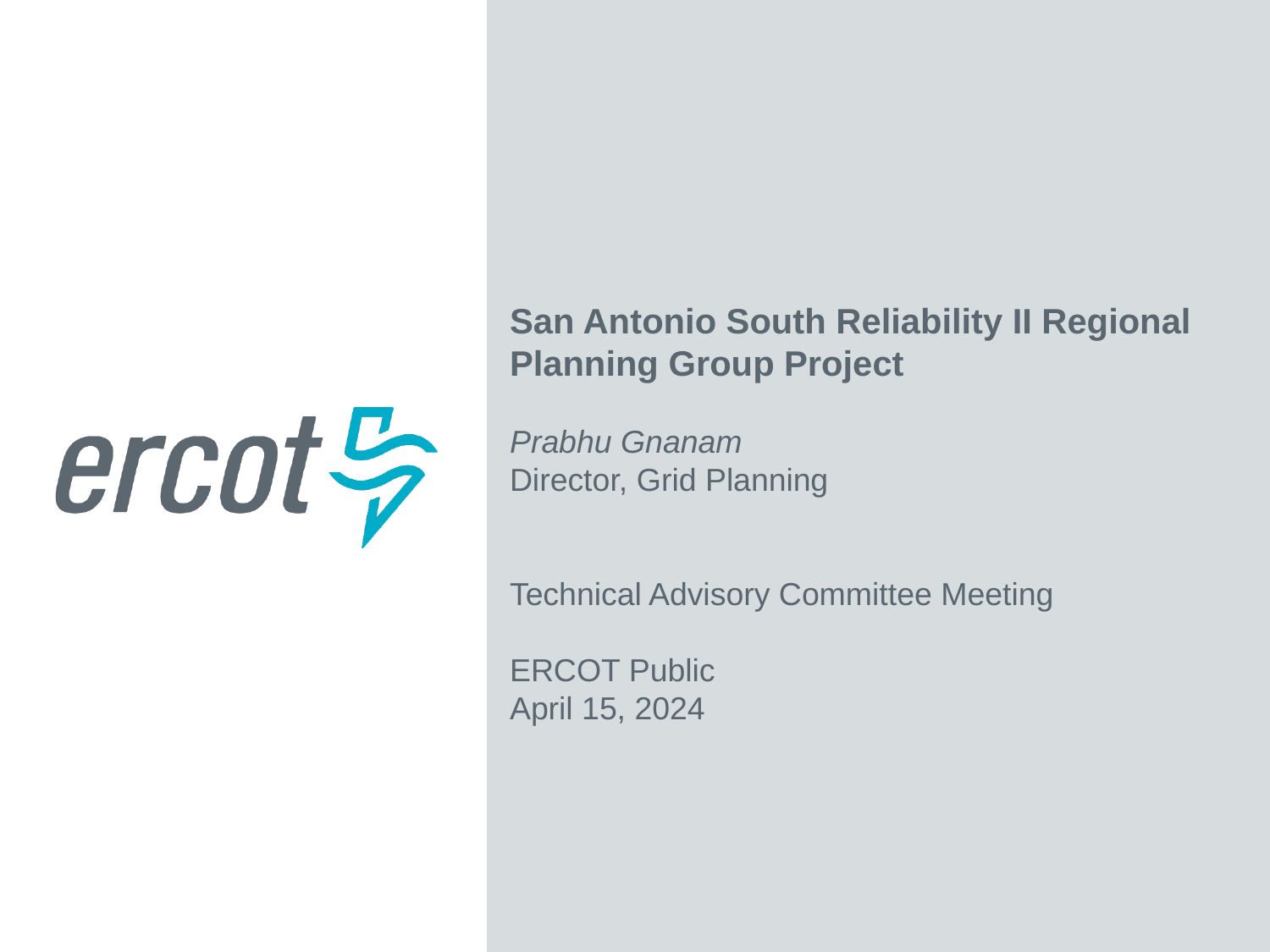

San Antonio South Reliability II Regional Planning Group Project

Prabhu Gnanam
Director, Grid Planning

Technical Advisory Committee Meeting

ERCOT Public
April 15, 2024